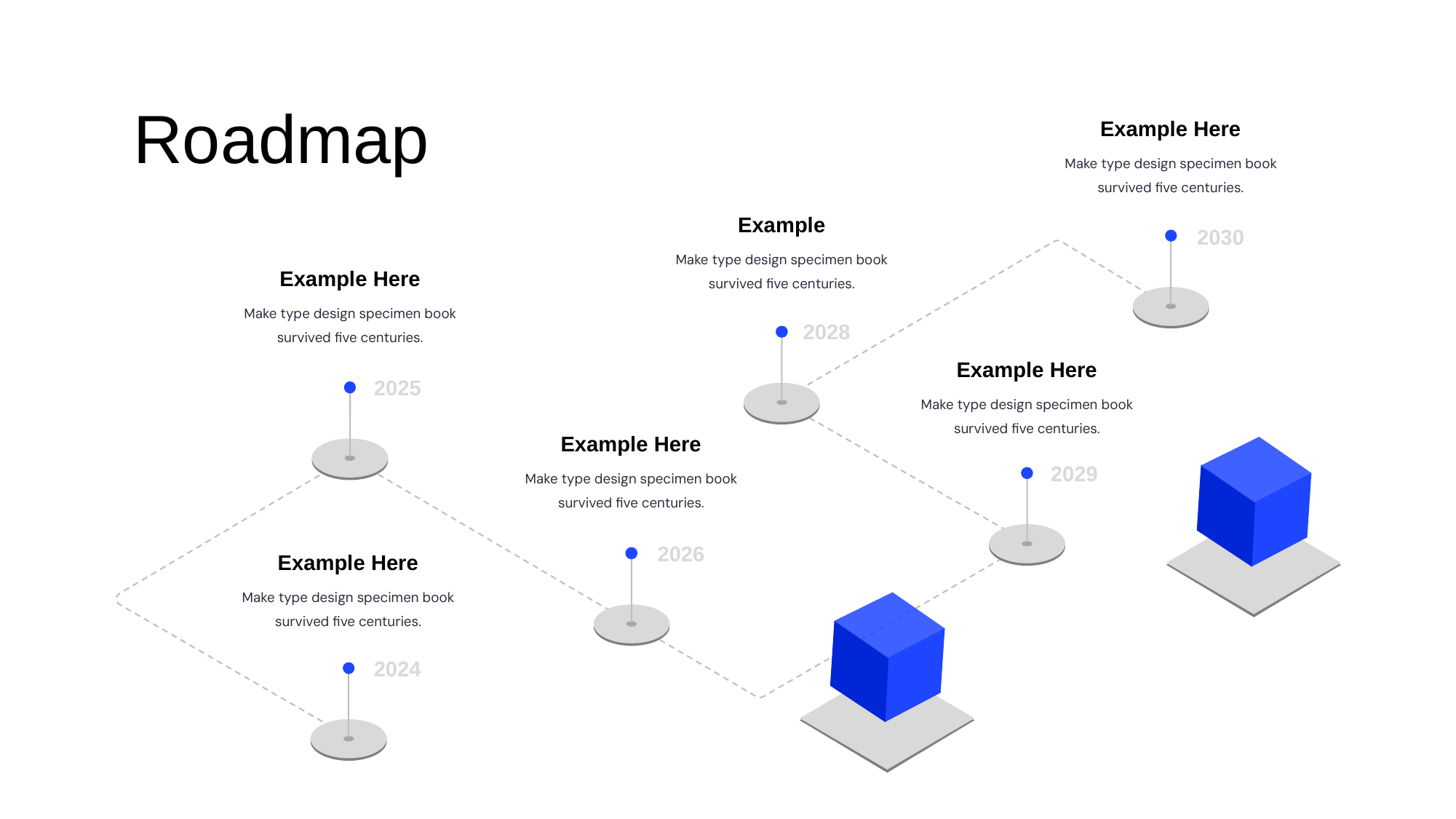

Roadmap
Example Here
Make type design specimen book survived five centuries.
Example
2030

Make type design specimen book survived five centuries.

Example Here

Make type design specimen book survived five centuries.

2028

Example Here
2025

Make type design specimen book survived five centuries.

Example Here

2029

Make type design specimen book survived five centuries.

2026

Example Here

Make type design specimen book survived five centuries.

2024